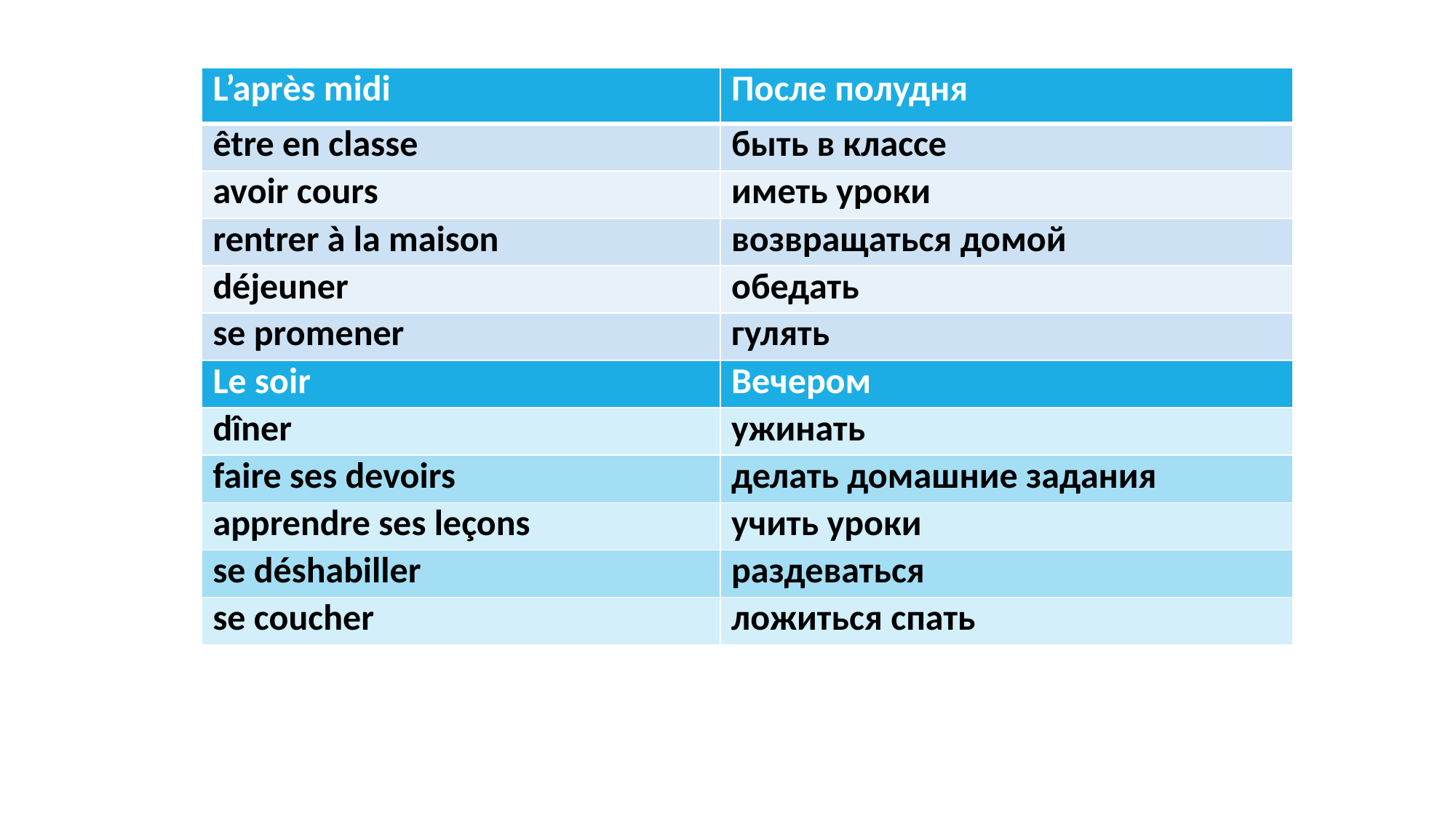

| L’après midi | После полудня |
| --- | --- |
| être en classe | быть в классе |
| avoir cours | иметь уроки |
| rentrer à la maison | возвращаться домой |
| déjeuner | обедать |
| se promener | гулять |
| Le soir | Вечером |
| dîner | ужинать |
| faire ses devoirs | делать домашние задания |
| apprendre ses leçons | учить уроки |
| se déshabiller | раздеваться |
| se coucher | ложиться спать |